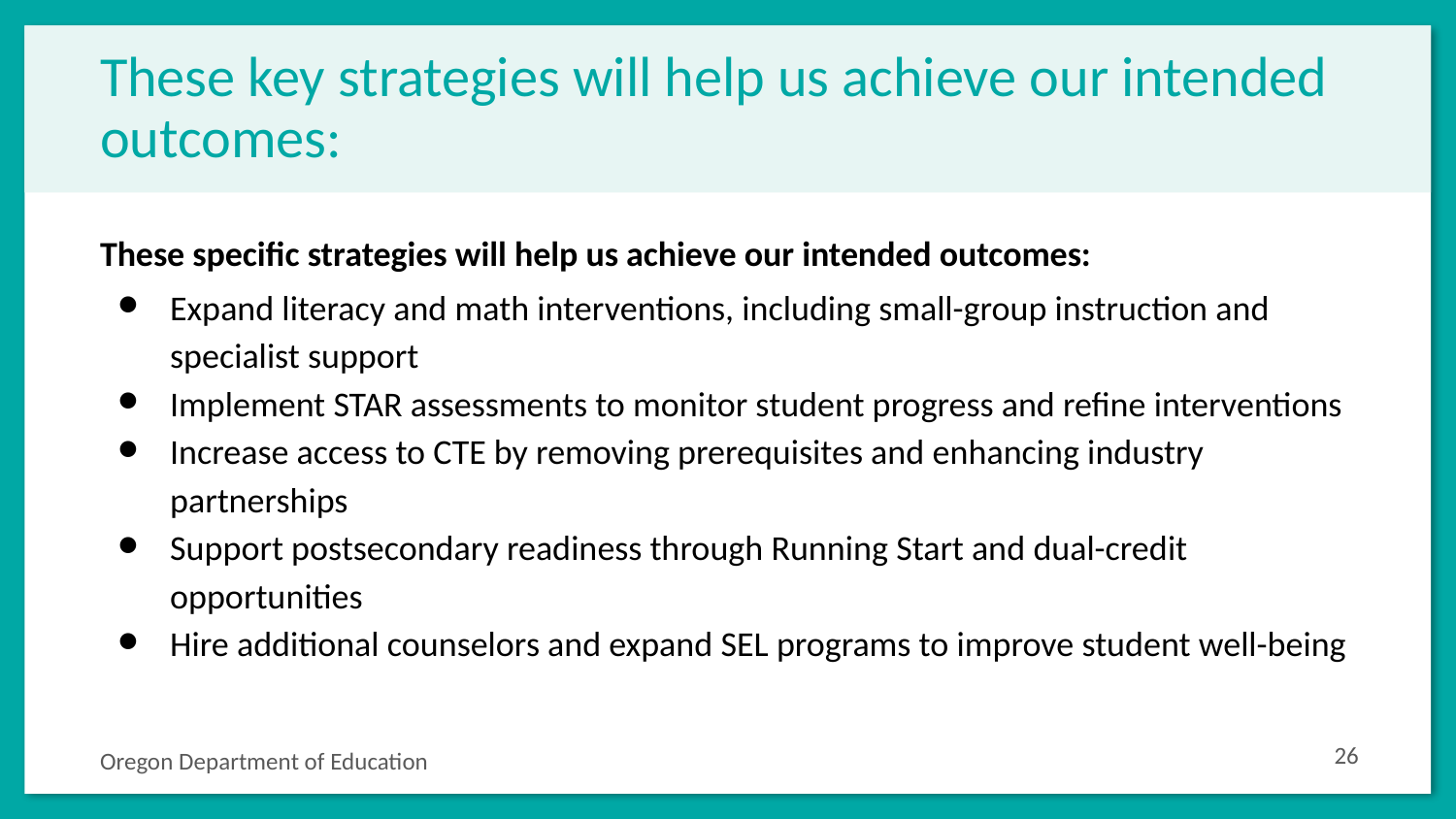

# These key strategies will help us achieve our intended outcomes:
These specific strategies will help us achieve our intended outcomes:
Expand literacy and math interventions, including small-group instruction and specialist support
Implement STAR assessments to monitor student progress and refine interventions
Increase access to CTE by removing prerequisites and enhancing industry partnerships
Support postsecondary readiness through Running Start and dual-credit opportunities
Hire additional counselors and expand SEL programs to improve student well-being

26